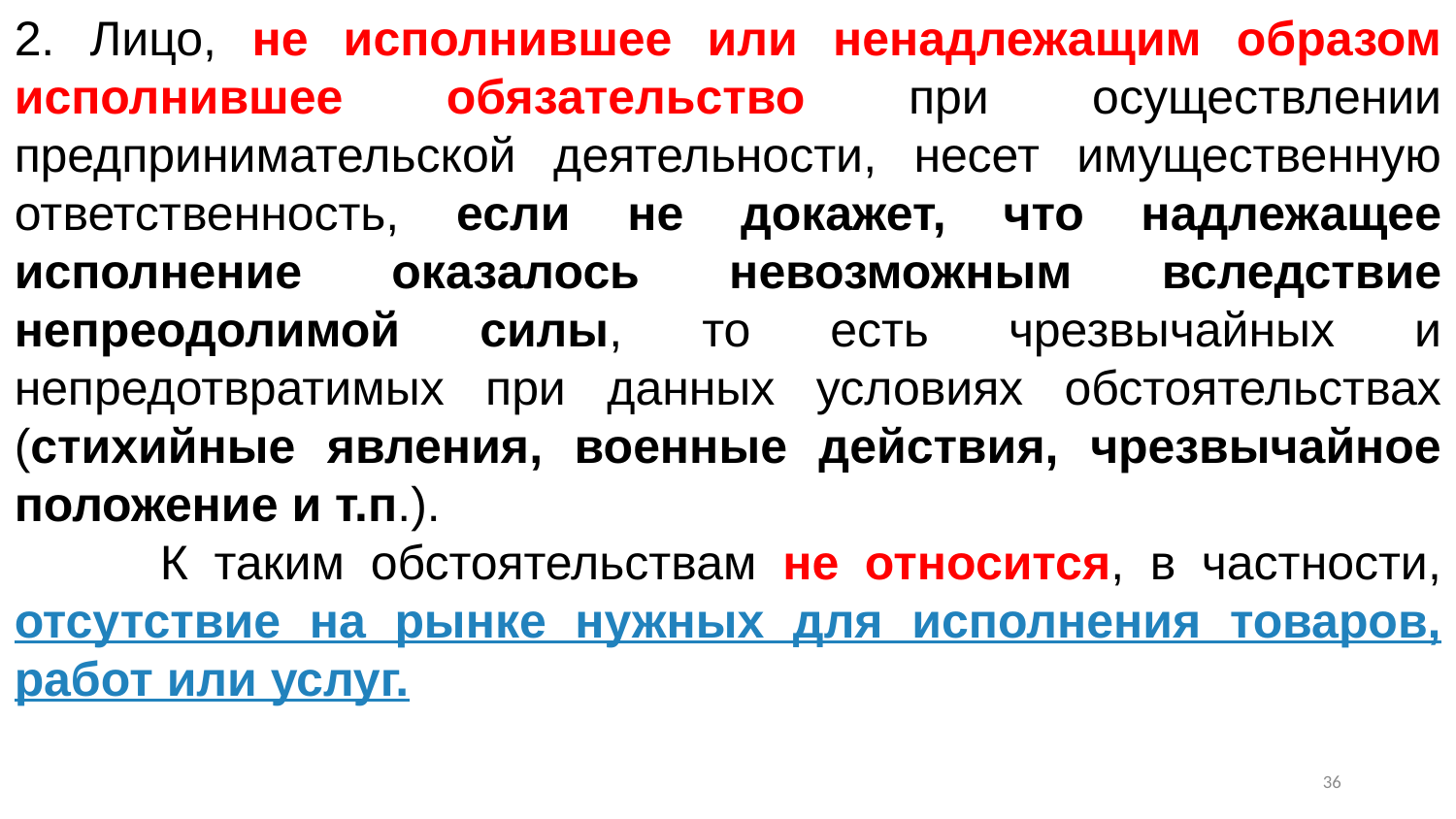

2. Лицо, не исполнившее или ненадлежащим образом исполнившее обязательство при осуществлении предпринимательской деятельности, несет имущественную ответственность, если не докажет, что надлежащее исполнение оказалось невозможным вследствие непреодолимой силы, то есть чрезвычайных и непредотвратимых при данных условиях обстоятельствах (стихийные явления, военные действия, чрезвычайное положение и т.п.).
	К таким обстоятельствам не относится, в частности, отсутствие на рынке нужных для исполнения товаров, работ или услуг.
36